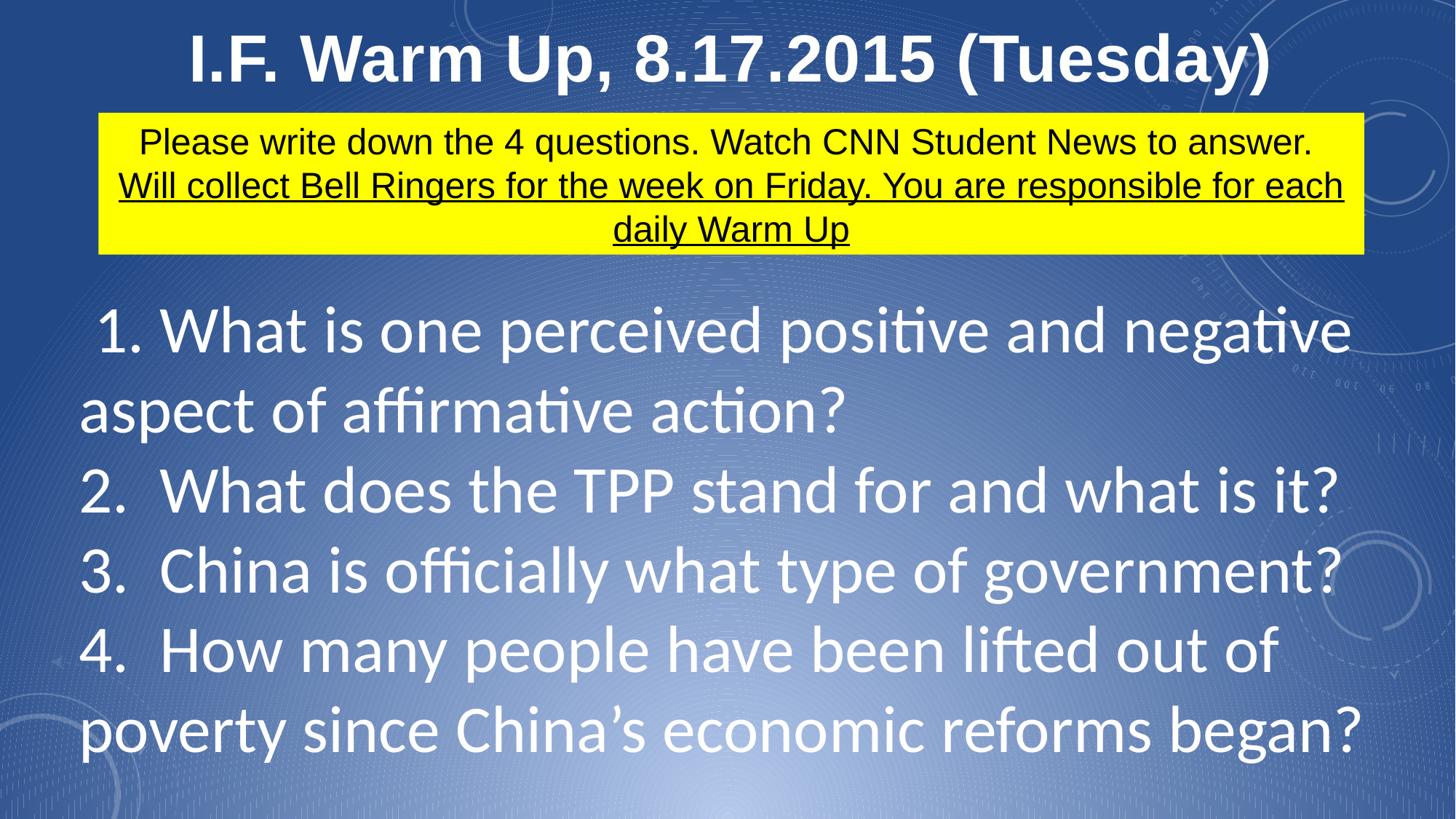

I.F. Warm Up, 8.17.2015 (Tuesday)
Please write down the 4 questions. Watch CNN Student News to answer.
Will collect Bell Ringers for the week on Friday. You are responsible for each daily Warm Up
 1. What is one perceived positive and negative aspect of affirmative action?
2.  What does the TPP stand for and what is it?
3.  China is officially what type of government?
4.  How many people have been lifted out of poverty since China’s economic reforms began?